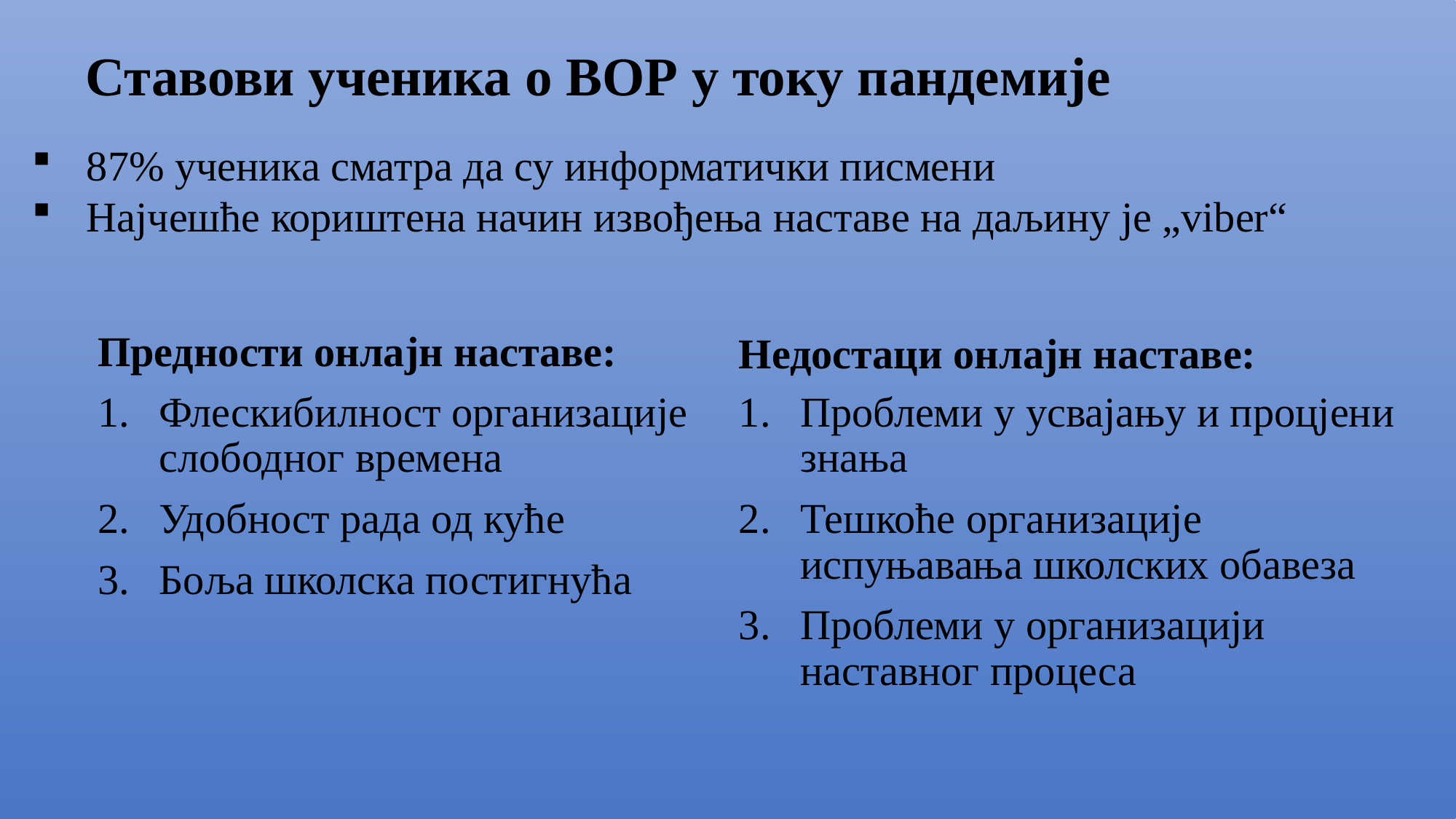

# Ставови ученика о ВОР у току пандемије
87% ученика сматра да су информатички писмени
Најчешће кориштена начин извођења наставе на даљину je „viber“
Предности онлајн наставе:
Недостаци онлајн наставе:
Флескибилност организације слободног времена
Удобност рада од куће
Боља школска постигнућа
Проблеми у усвајању и процјени знања
Тешкоће организације испуњавања школских обавеза
Проблеми у организацији наставног процеса